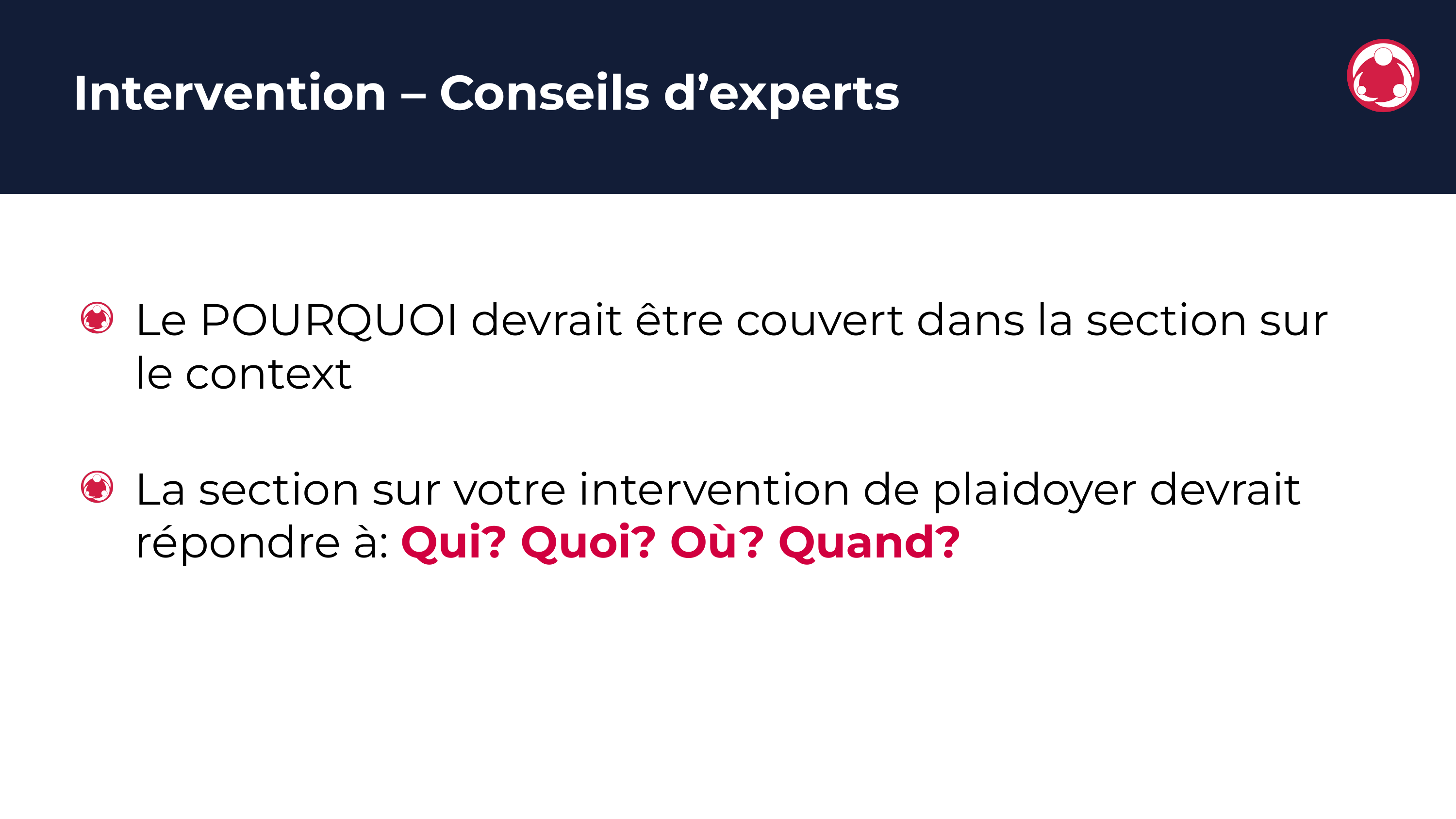

Intervention – Conseils d’experts
Le POURQUOI devrait être couvert dans la section sur le context
La section sur votre intervention de plaidoyer devrait répondre à: Qui? Quoi? Où? Quand?